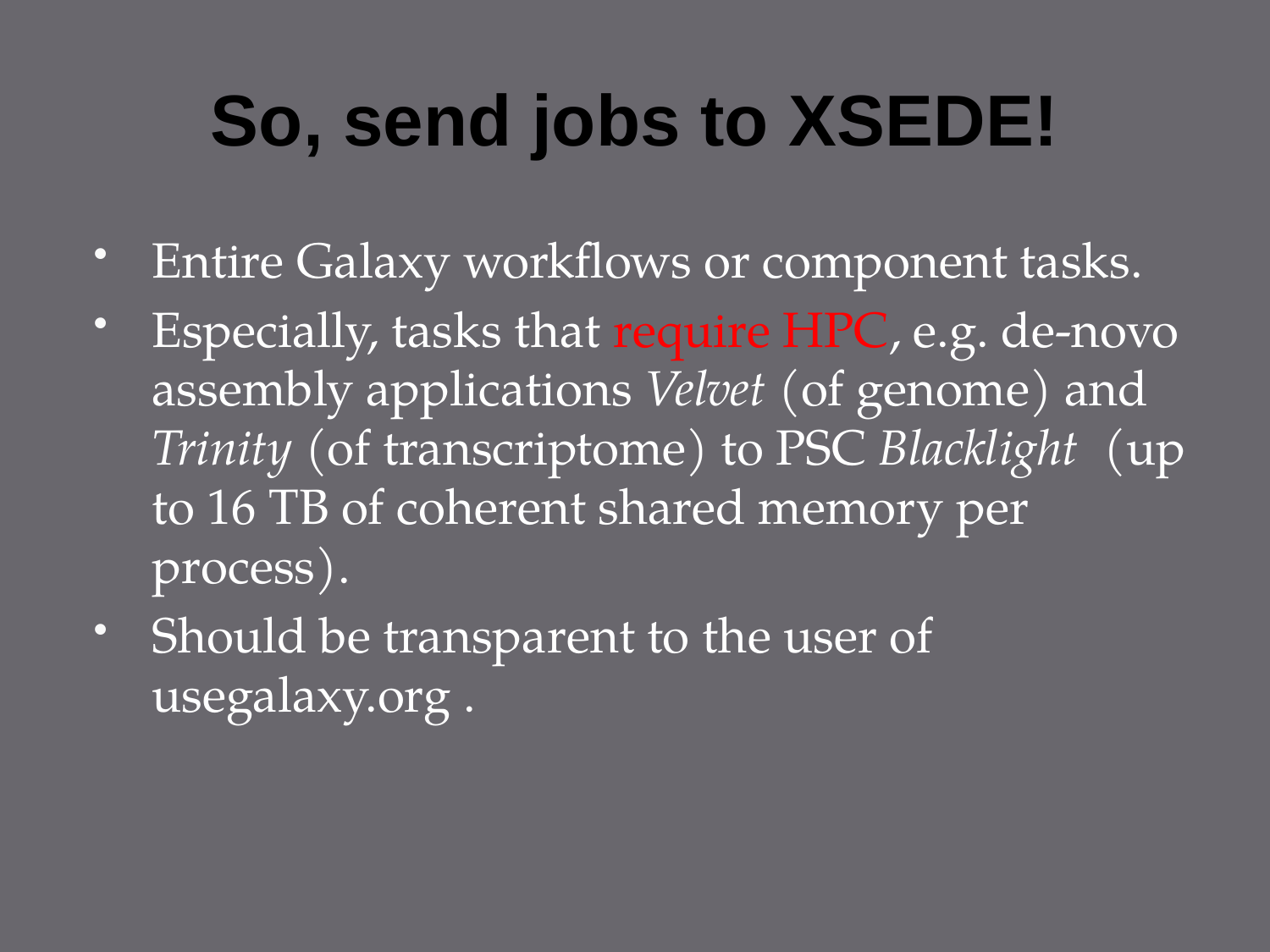

# So, send jobs to XSEDE!
Entire Galaxy workflows or component tasks.
Especially, tasks that require HPC, e.g. de-novo assembly applications Velvet (of genome) and Trinity (of transcriptome) to PSC Blacklight  (up to 16 TB of coherent shared memory per process).
Should be transparent to the user of usegalaxy.org .